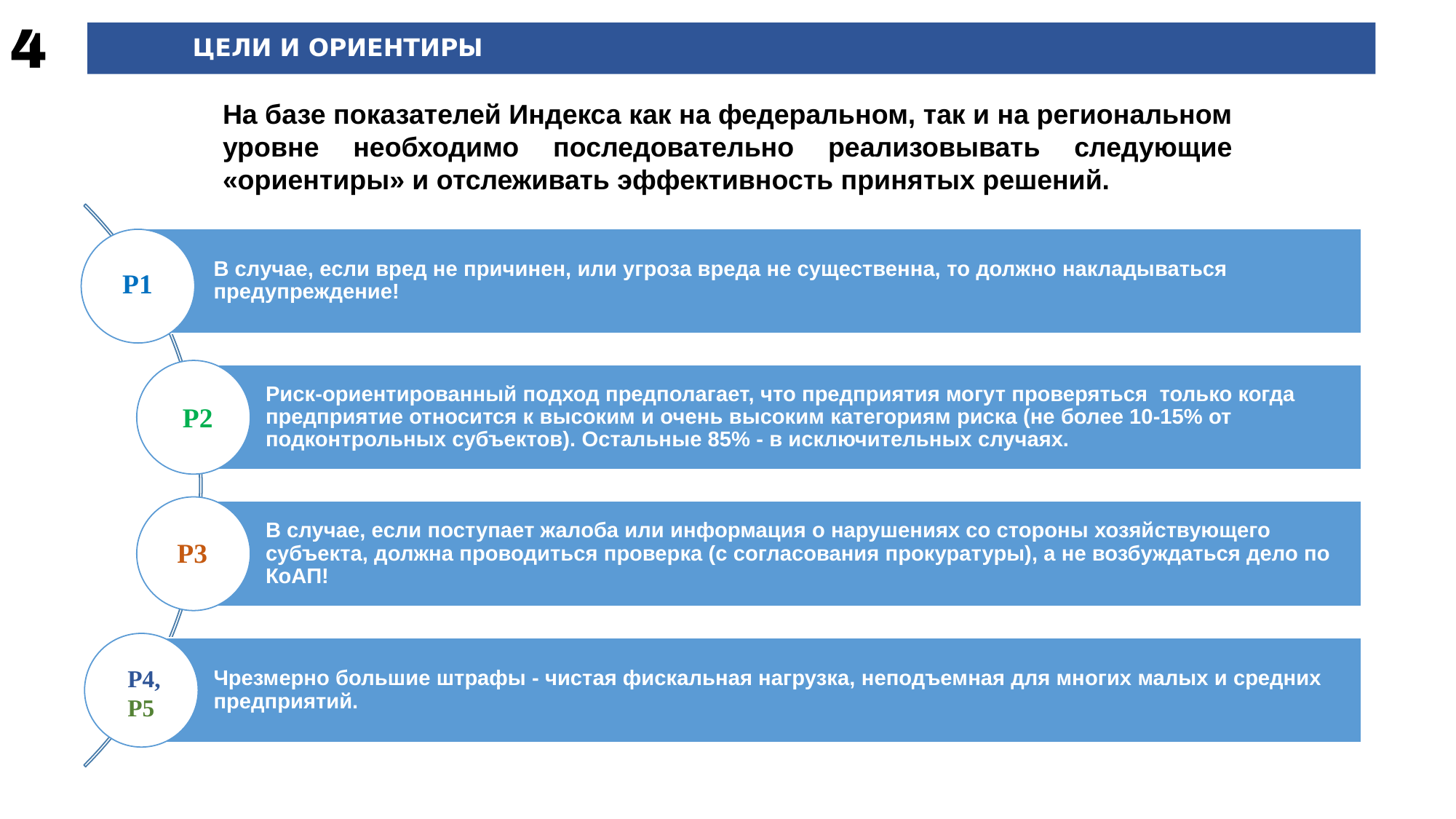

4
ЦЕЛИ И ОРИЕНТИРЫ
На базе показателей Индекса как на федеральном, так и на региональном уровне необходимо последовательно реализовывать следующие «ориентиры» и отслеживать эффективность принятых решений.
В случае, если вред не причинен, или угроза вреда не существенна, то должно накладываться предупреждение!
Риск-ориентированный подход предполагает, что предприятия могут проверяться  только когда предприятие относится к высоким и очень высоким категориям риска (не более 10-15% от подконтрольных субъектов). Остальные 85% - в исключительных случаях.
В случае, если поступает жалоба или информация о нарушениях со стороны хозяйствующего субъекта, должна проводиться проверка (с согласования прокуратуры), а не возбуждаться дело по КоАП!
Чрезмерно большие штрафы - чистая фискальная нагрузка, неподъемная для многих малых и средних предприятий.
P1
P2
P3
P4,
P5